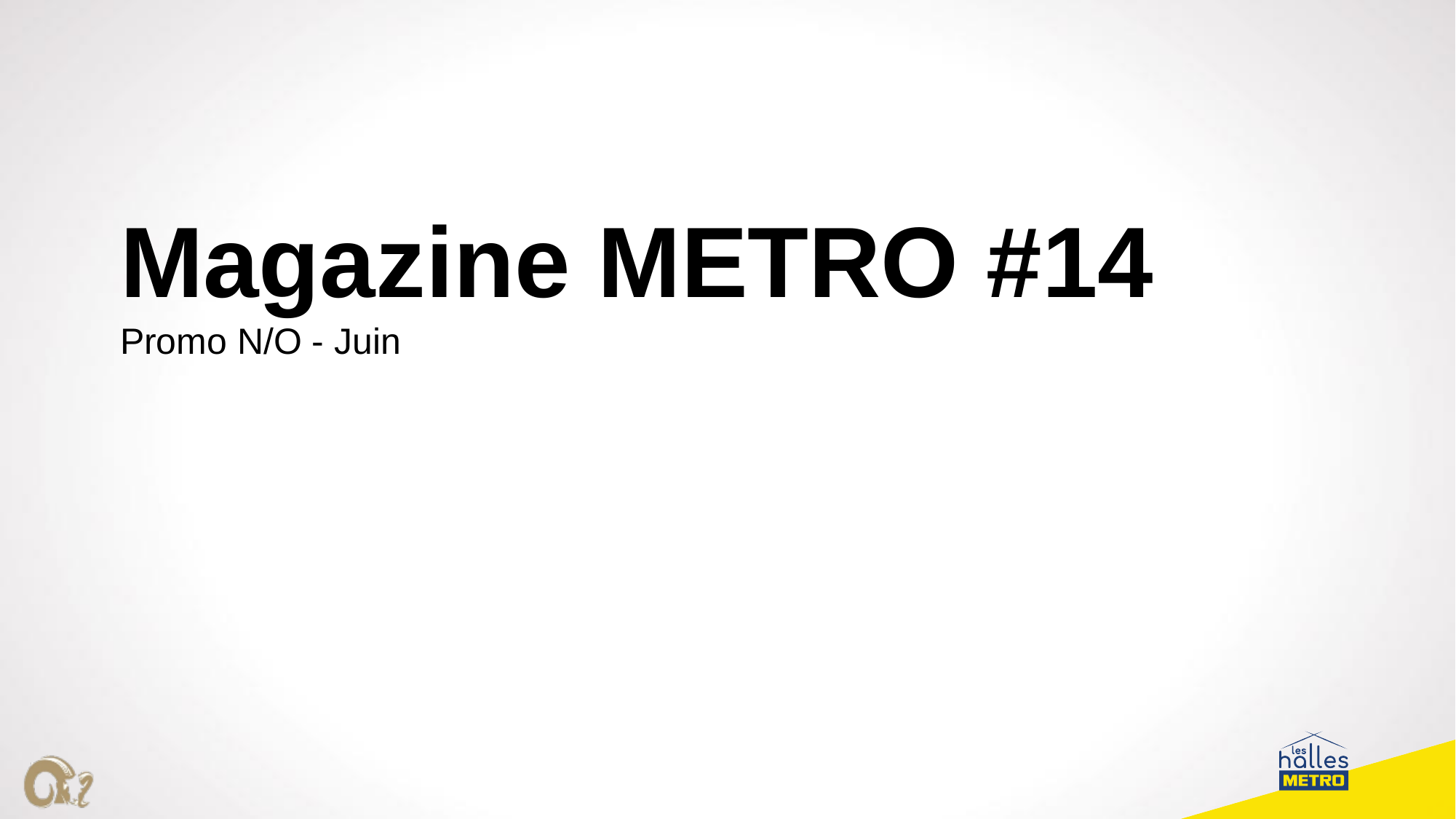

# Magazine METRO #14 Promo N/O - Juin